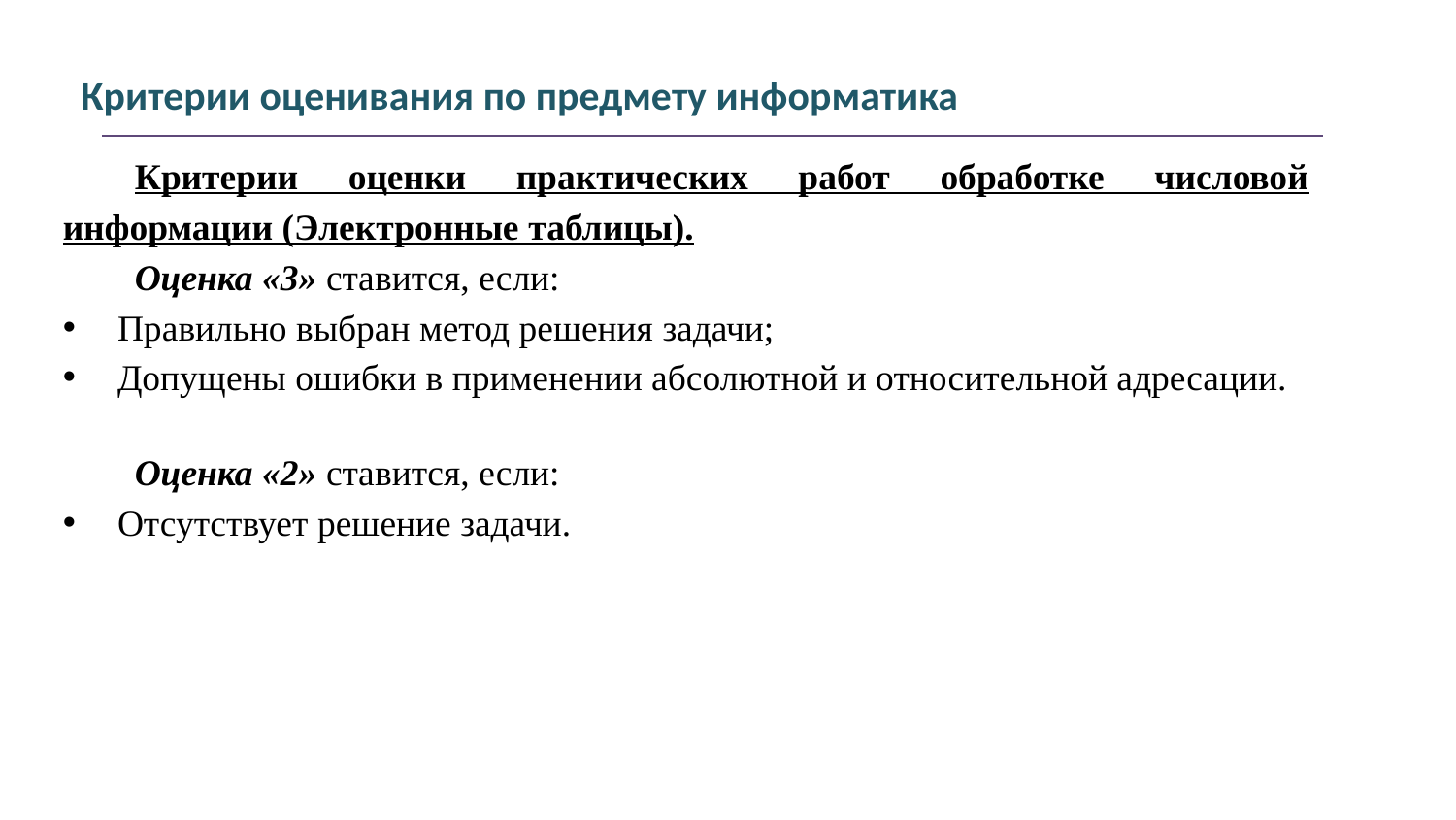

# Критерии оценивания по предмету информатика

Критерии оценки практических работ обработке числовой информации (Электронные таблицы).
Оценка «3» ставится, если:
Правильно выбран метод решения задачи;
Допущены ошибки в применении абсолютной и относительной адресации.

Оценка «2» ставится, если:
Отсутствует решение задачи.